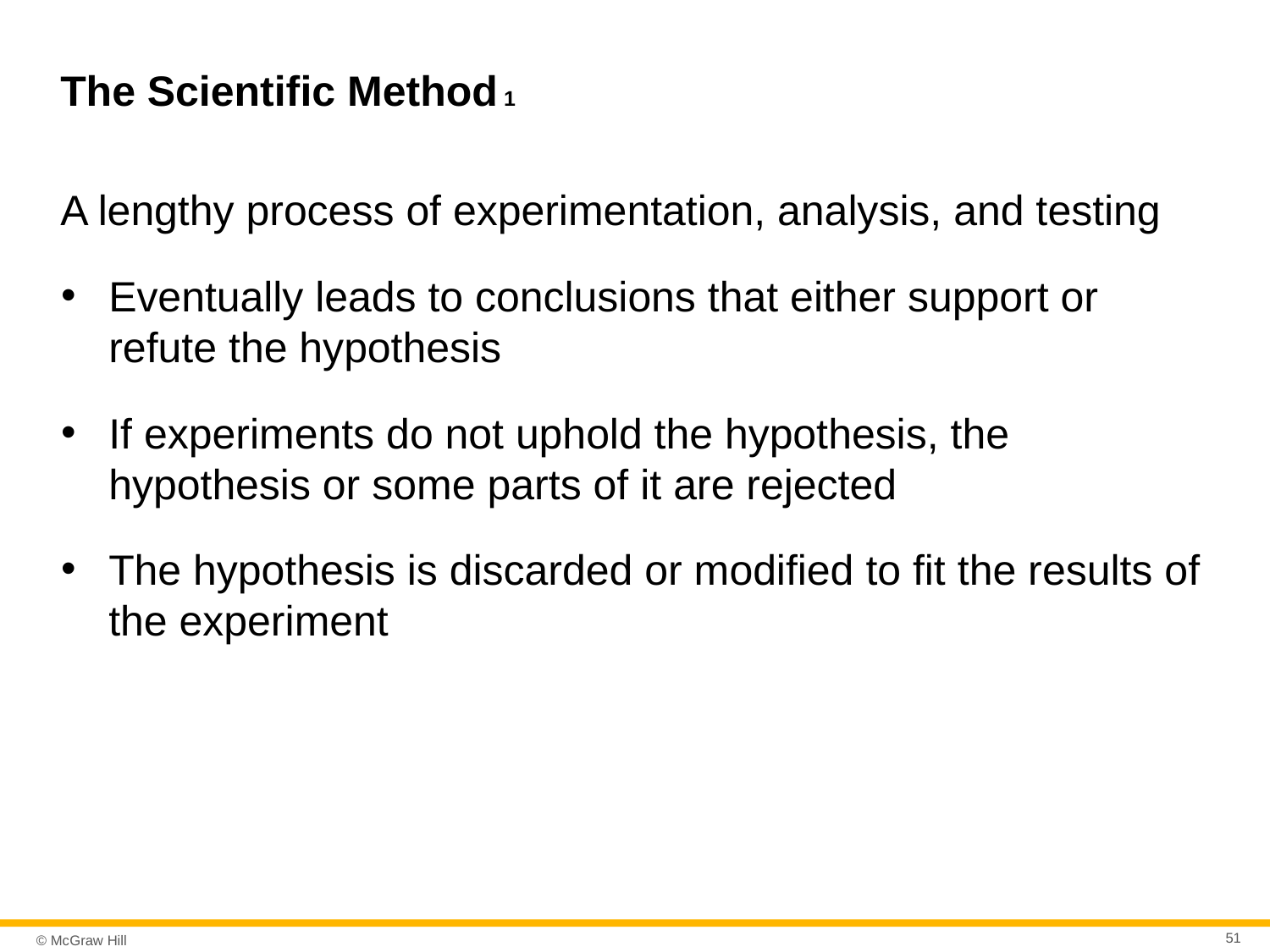

# The Scientific Method 1
A lengthy process of experimentation, analysis, and testing
Eventually leads to conclusions that either support or refute the hypothesis
If experiments do not uphold the hypothesis, the hypothesis or some parts of it are rejected
The hypothesis is discarded or modified to fit the results of the experiment